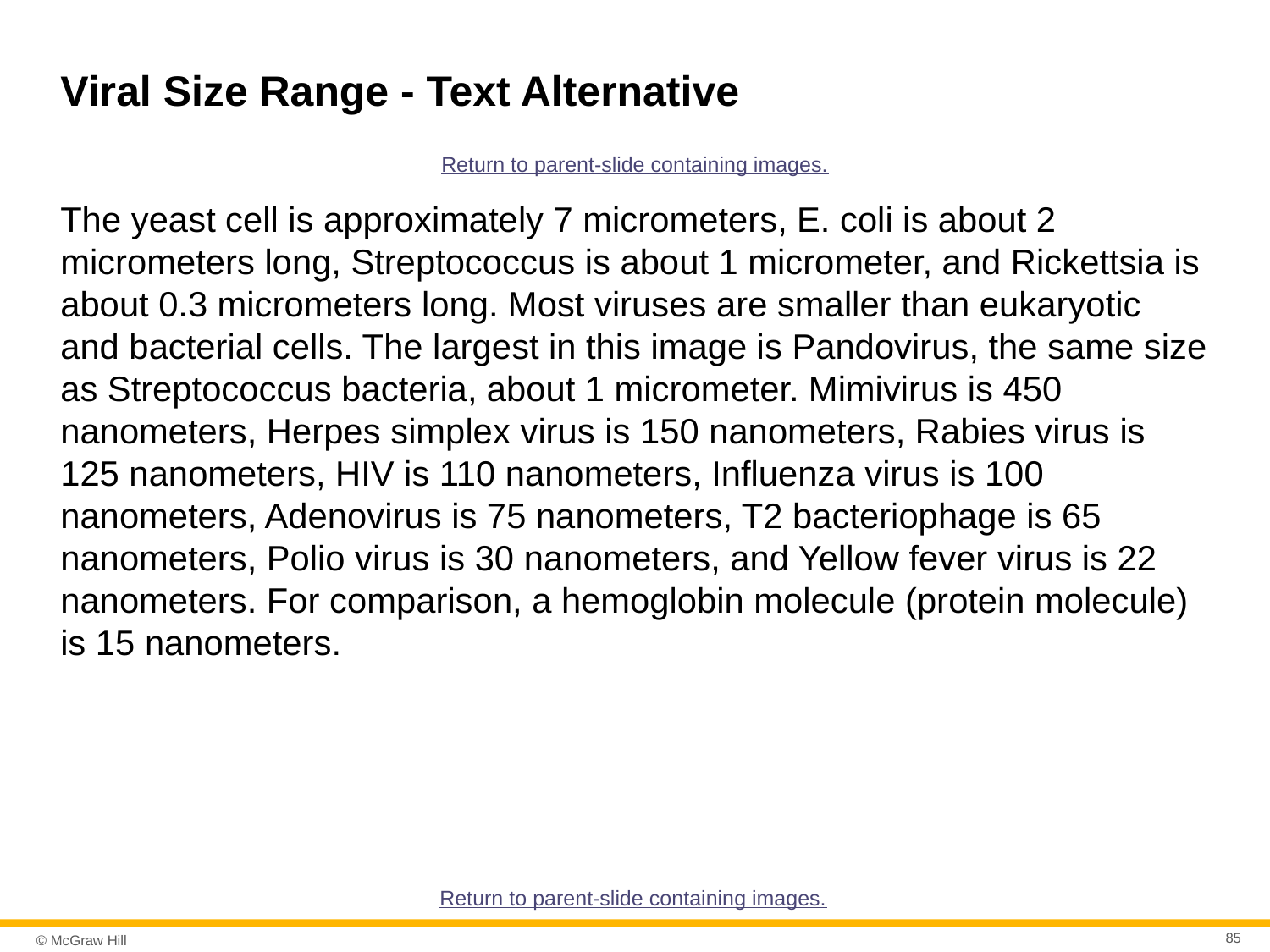

# Viral Size Range - Text Alternative
Return to parent-slide containing images.
The yeast cell is approximately 7 micrometers, E. coli is about 2 micrometers long, Streptococcus is about 1 micrometer, and Rickettsia is about 0.3 micrometers long. Most viruses are smaller than eukaryotic and bacterial cells. The largest in this image is Pandovirus, the same size as Streptococcus bacteria, about 1 micrometer. Mimivirus is 450 nanometers, Herpes simplex virus is 150 nanometers, Rabies virus is 125 nanometers, HIV is 110 nanometers, Influenza virus is 100 nanometers, Adenovirus is 75 nanometers, T2 bacteriophage is 65 nanometers, Polio virus is 30 nanometers, and Yellow fever virus is 22 nanometers. For comparison, a hemoglobin molecule (protein molecule) is 15 nanometers.
Return to parent-slide containing images.